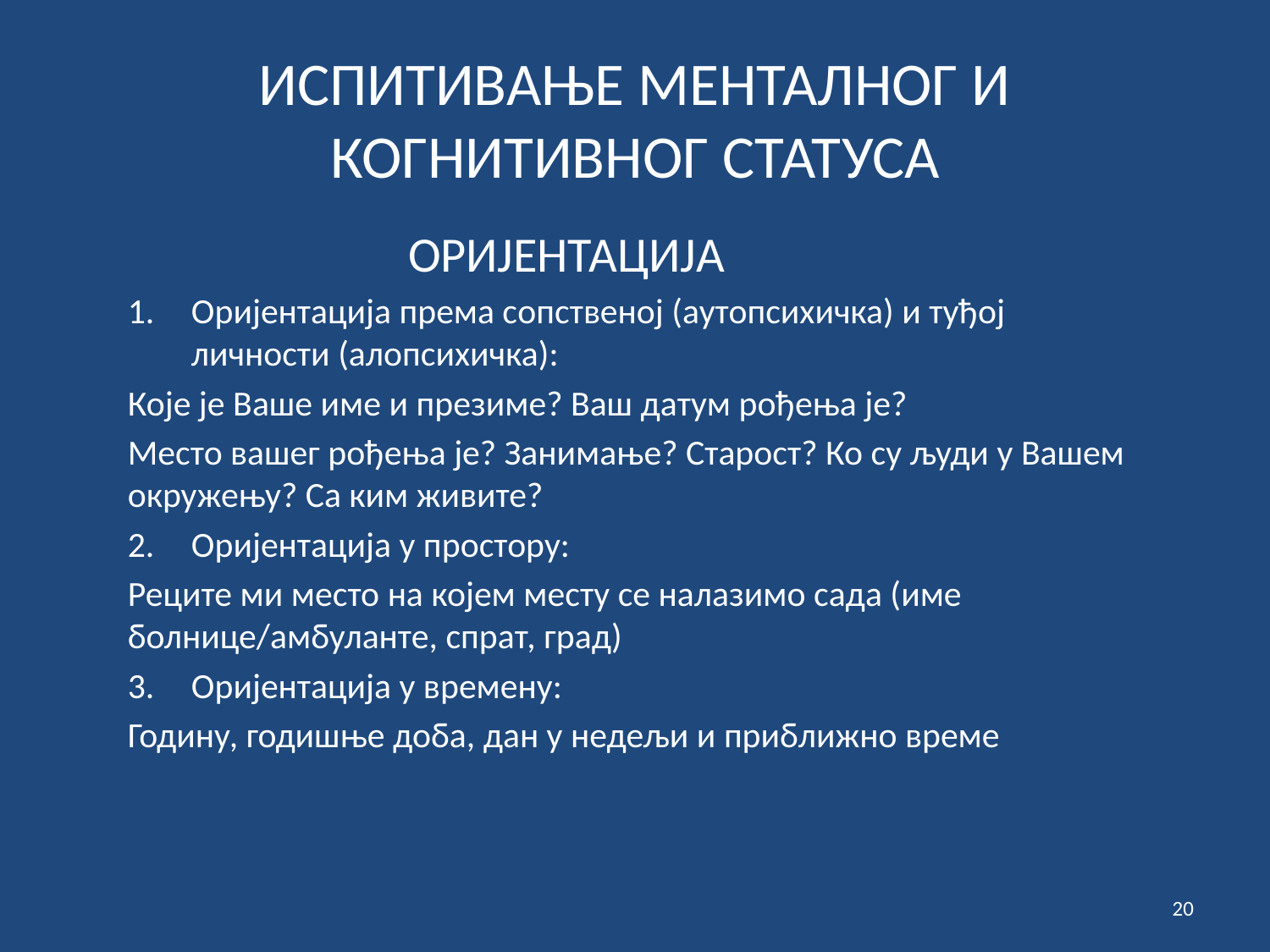

# ИСПИТИВАЊЕ МЕНТАЛНОГ И КОГНИТИВНОГ СТАТУСА
                         ОРИЈЕНТАЦИЈА
Оријентација према сопственој (аутопсихичка) и туђој личности (алопсихичка):
Које је Ваше име и презиме? Ваш датум рођења је?
Место вашег рођења је? Занимање? Старост? Ко су људи у Вашем окружењу? Са ким живите?
Оријентација у простору:
Реците ми место на коjем месту се налазимо сада (име болнице/амбуланте, спрат, град)
Оријентација у времену:
Годину, годишње доба, дан у недељи и приближно време
20